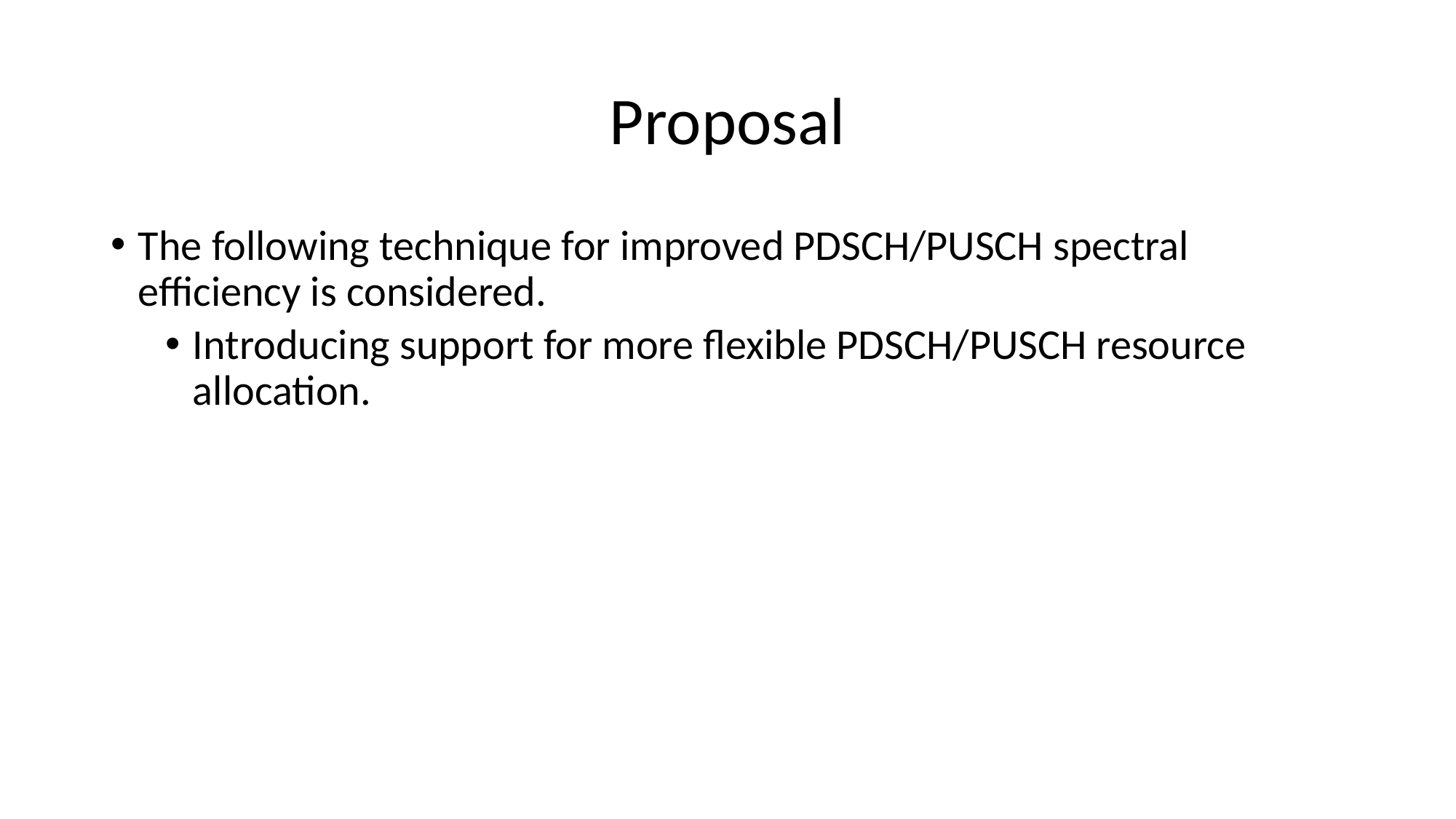

# Proposal
The following technique for improved PDSCH/PUSCH spectral efficiency is considered.
Introducing support for more flexible PDSCH/PUSCH resource allocation.